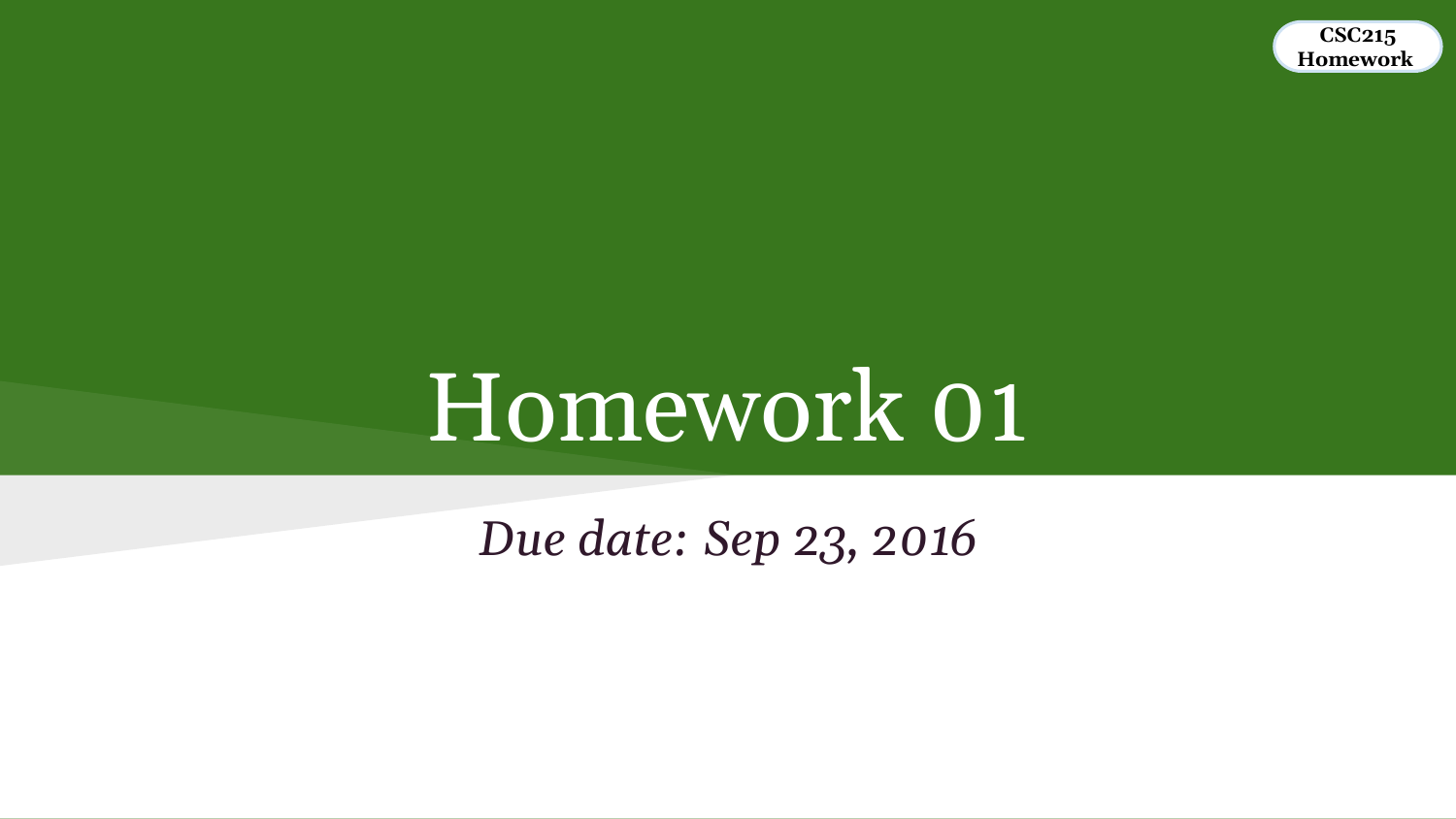

CSC215
Homework
# Homework 01
Due date: Sep 23, 2016